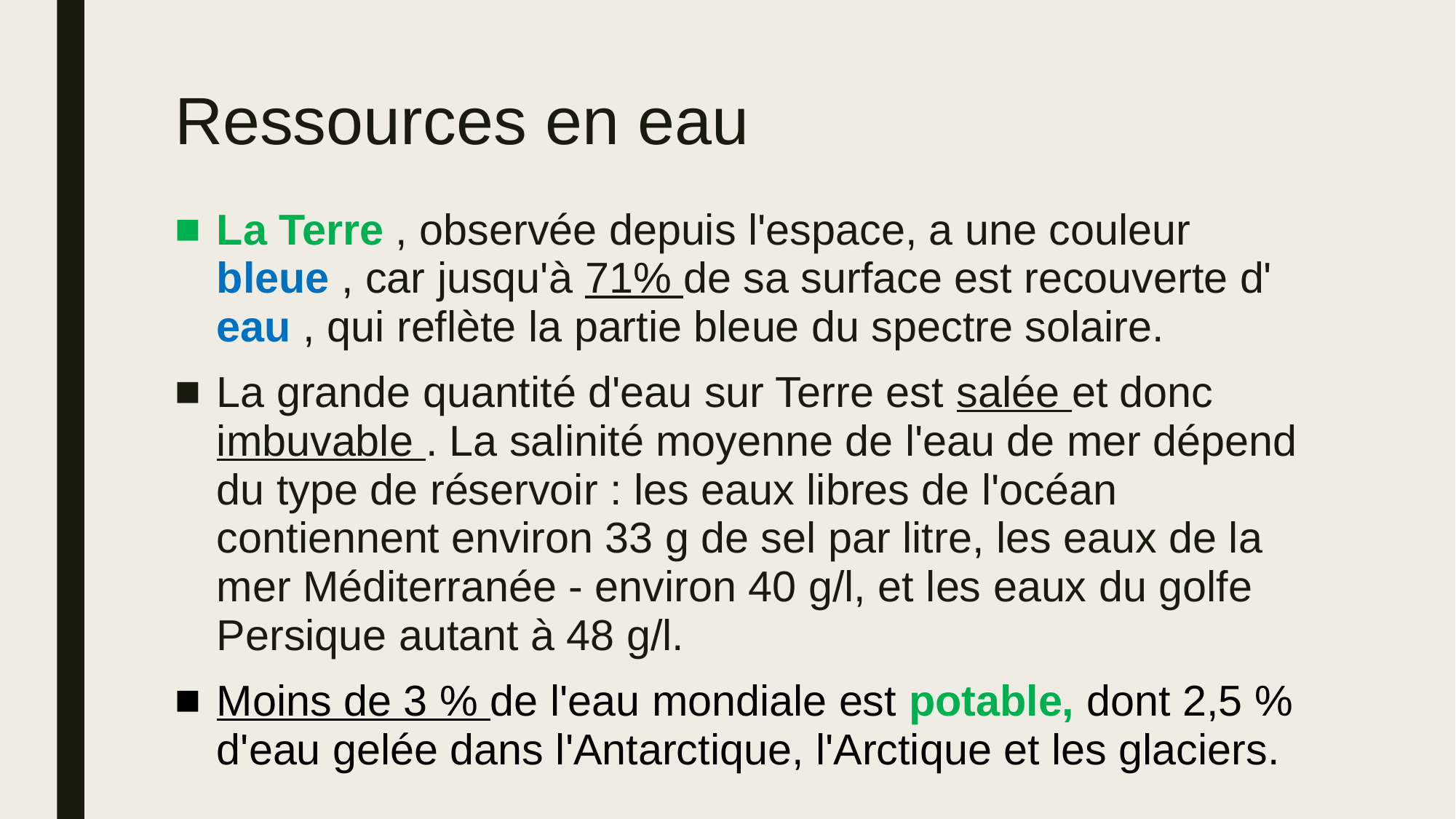

# Ressources en eau
La Terre , observée depuis l'espace, a une couleur bleue , car jusqu'à 71% de sa surface est recouverte d' eau , qui reflète la partie bleue du spectre solaire.
La grande quantité d'eau sur Terre est salée et donc imbuvable . La salinité moyenne de l'eau de mer dépend du type de réservoir : les eaux libres de l'océan contiennent environ 33 g de sel par litre, les eaux de la mer Méditerranée - environ 40 g/l, et les eaux du golfe Persique autant à 48 g/l.
Moins de 3 % de l'eau mondiale est potable, dont 2,5 % d'eau gelée dans l'Antarctique, l'Arctique et les glaciers.